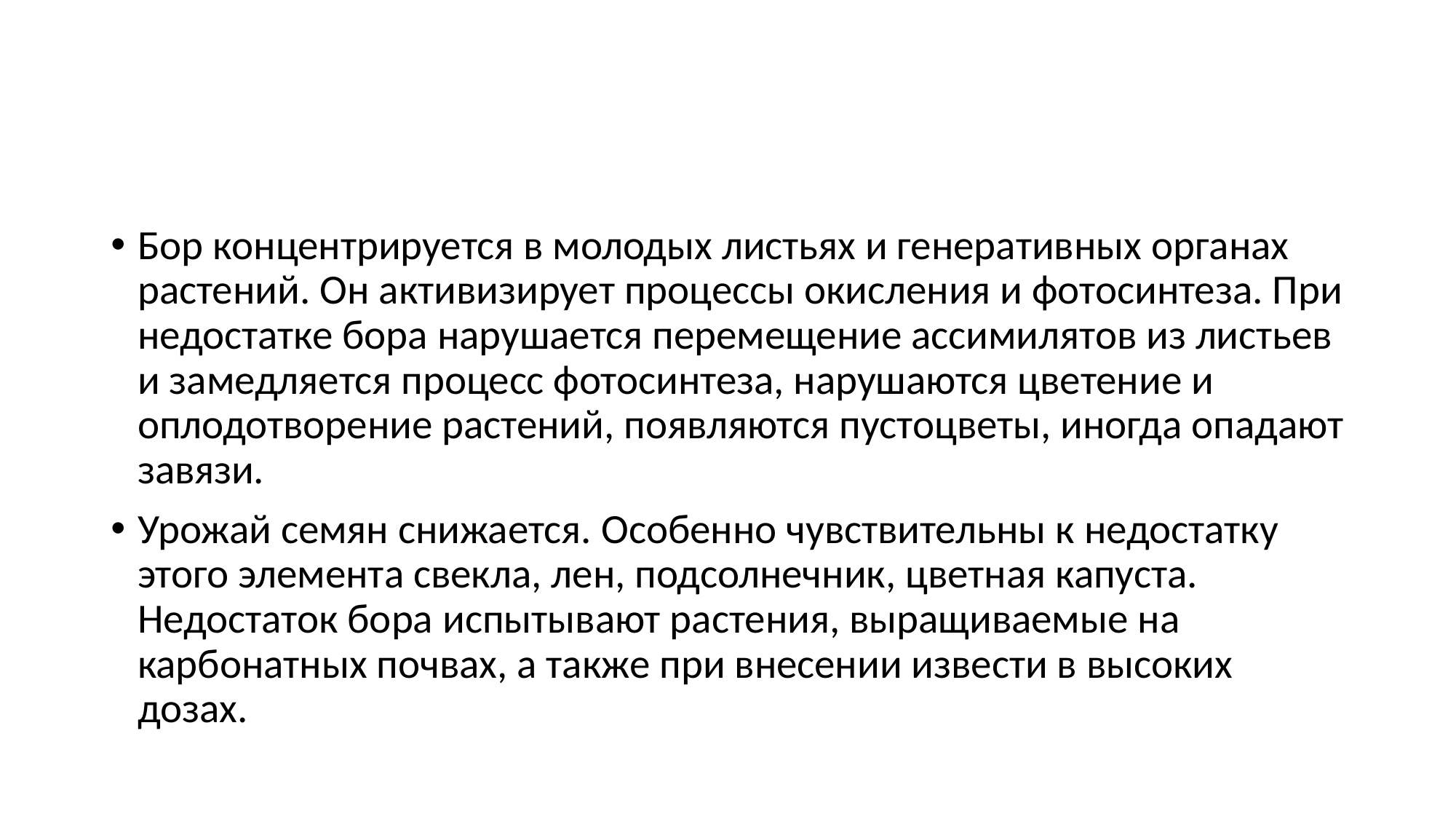

#
Бор концентрируется в молодых листьях и генеративных органах растений. Он активизирует процессы окисления и фотосинтеза. При недостатке бора нарушается перемещение ассимилятов из листьев и замедляется процесс фотосинтеза, нарушаются цветение и оплодотворение растений, появляются пустоцветы, иногда опадают завязи.
Урожай семян снижается. Особенно чувствительны к недостатку этого элемента свекла, лен, подсолнечник, цветная капуста. Недостаток бора испытывают растения, выращиваемые на карбонатных почвах, а также при внесении извести в высоких дозах.